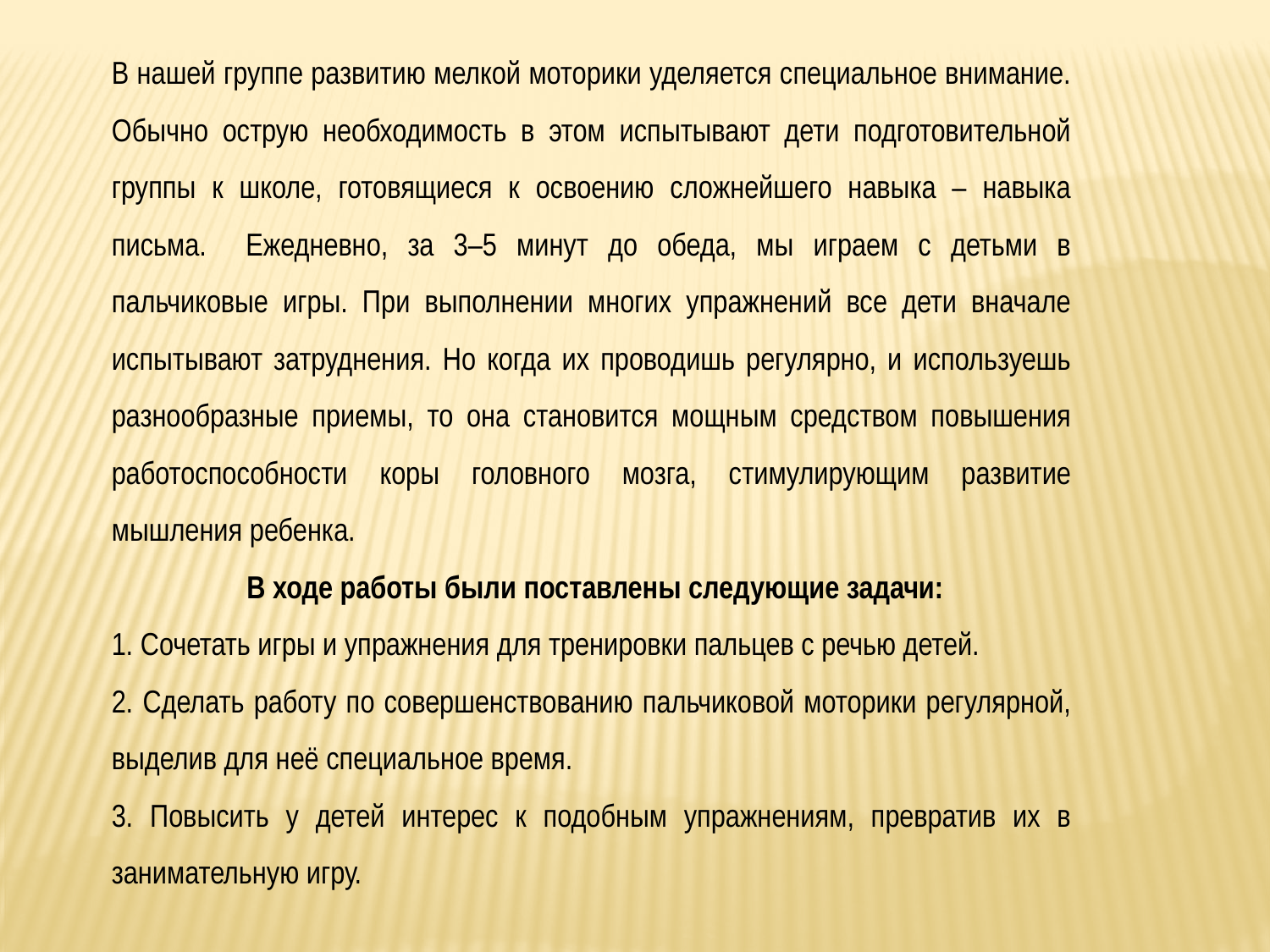

В нашей группе развитию мелкой моторики уделяется специальное внимание. Обычно острую необходимость в этом испытывают дети подготовительной группы к школе, готовящиеся к освоению сложнейшего навыка – навыка письма.  Ежедневно, за 3–5 минут до обеда, мы играем с детьми в пальчиковые игры. При выполнении многих упражнений все дети вначале испытывают затруднения. Но когда их проводишь регулярно, и используешь разнообразные приемы, то она становится мощным средством повышения работоспособности коры головного мозга, стимулирующим развитие мышления ребенка.
 В ходе работы были поставлены следующие задачи:
1. Сочетать игры и упражнения для тренировки пальцев с речью детей.
2. Сделать работу по совершенствованию пальчиковой моторики регулярной, выделив для неё специальное время.
3. Повысить у детей интерес к подобным упражнениям, превратив их в занимательную игру.